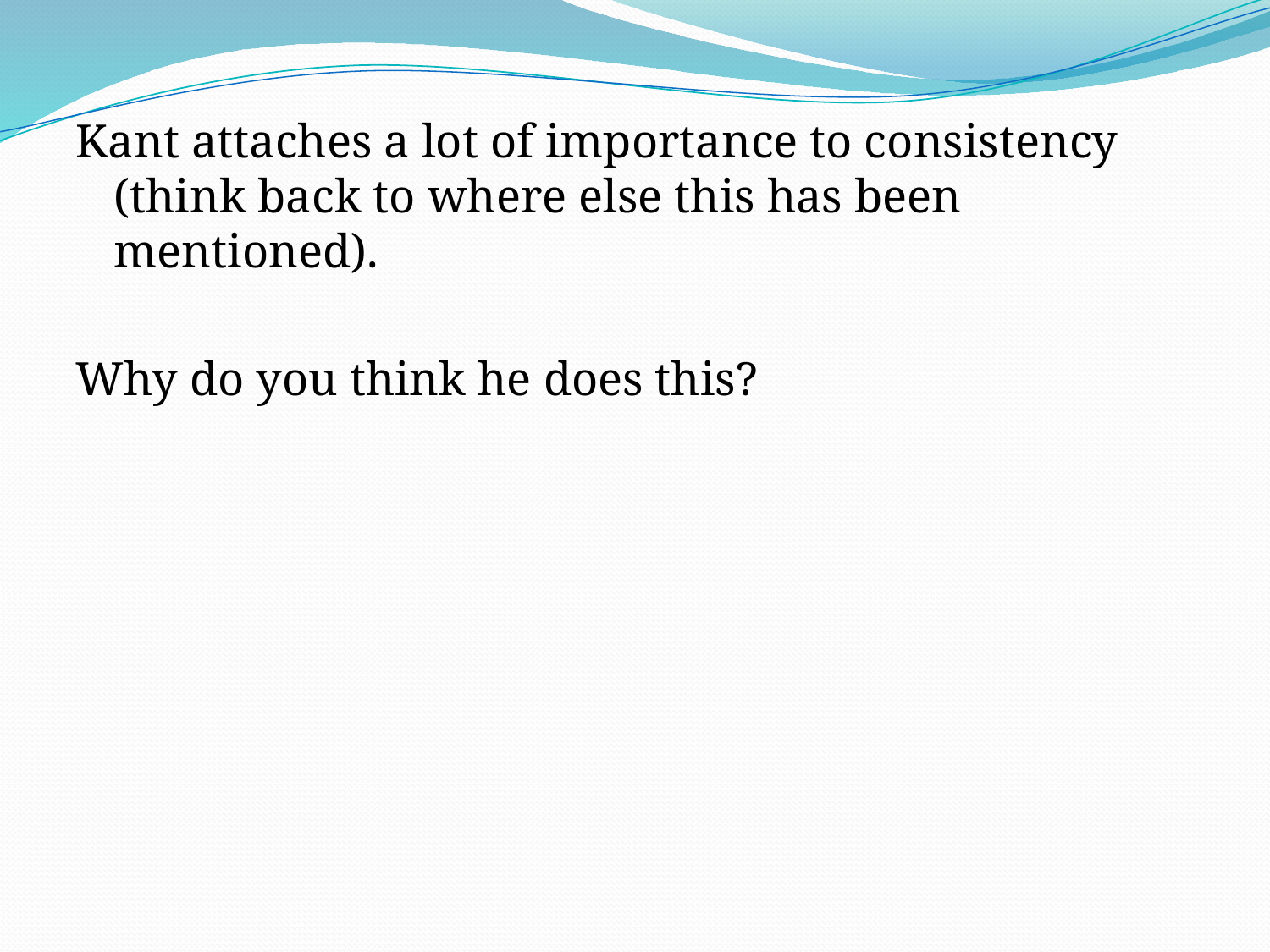

Kant attaches a lot of importance to consistency (think back to where else this has been mentioned).

Why do you think he does this?